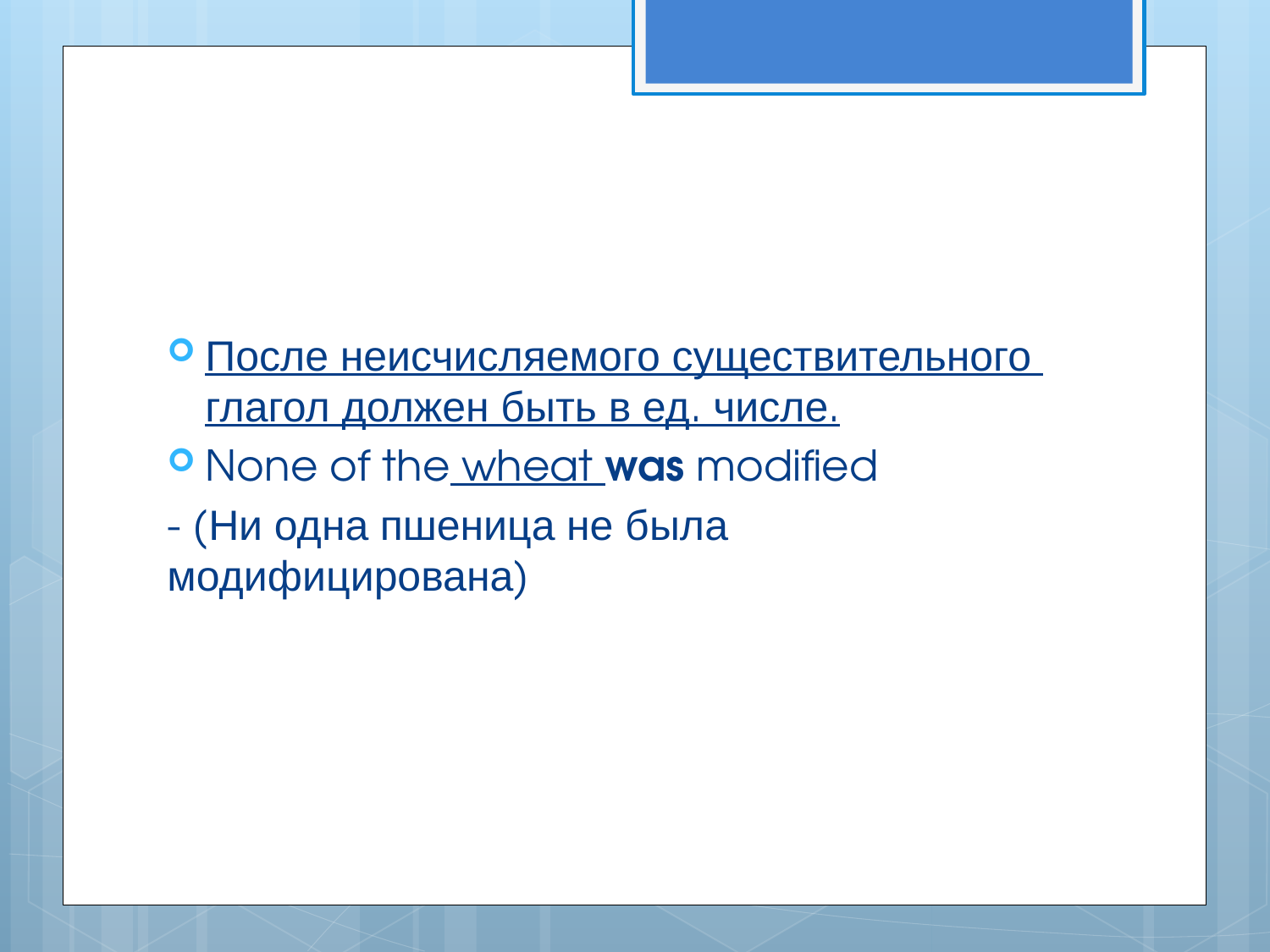

#
После неисчисляемого существительного  глагол должен быть в ед. числе.
None of the wheat was modified
- (Ни одна пшеница не была модифицирована)